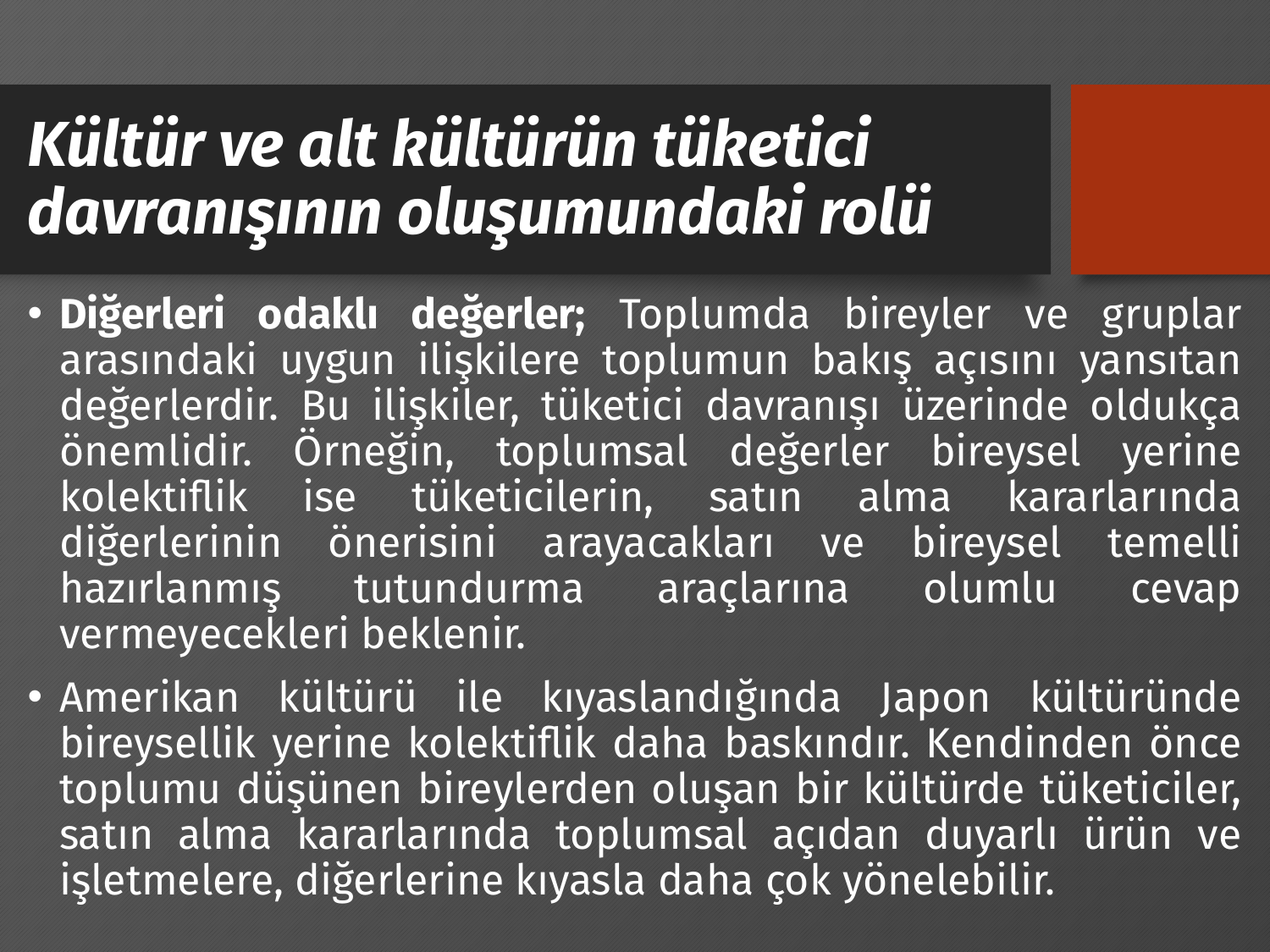

# Kültür ve alt kültürün tüketici davranışının oluşumundaki rolü
Diğerleri odaklı değerler; Toplumda bireyler ve gruplar arasındaki uygun ilişkilere toplumun bakış açısını yansıtan değerlerdir. Bu ilişkiler, tüketici davranışı üzerinde oldukça önemlidir. Örneğin, toplumsal değerler bireysel yerine kolektiflik ise tüketicilerin, satın alma kararlarında diğerlerinin önerisini arayacakları ve bireysel temelli hazırlanmış tutundurma araçlarına olumlu cevap vermeyecekleri beklenir.
Amerikan kültürü ile kıyaslandığında Japon kültüründe bireysellik yerine kolektiflik daha baskındır. Kendinden önce toplumu düşünen bireylerden oluşan bir kültürde tüketiciler, satın alma kararlarında toplumsal açıdan duyarlı ürün ve işletmelere, diğerlerine kıyasla daha çok yönelebilir.